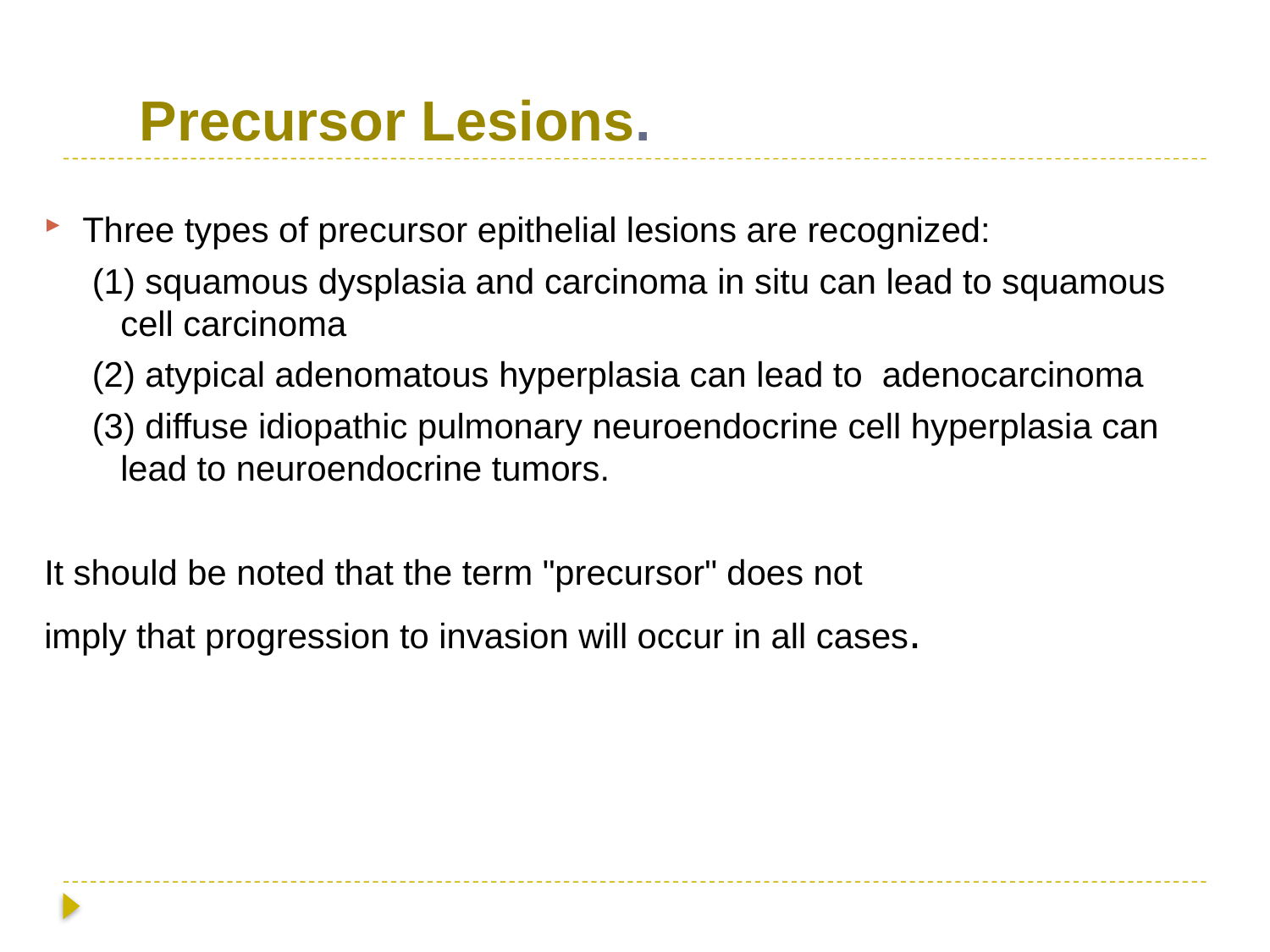

# Precursor Lesions.
Three types of precursor epithelial lesions are recognized:
 (1) squamous dysplasia and carcinoma in situ can lead to squamous cell carcinoma
 (2) atypical adenomatous hyperplasia can lead to  adenocarcinoma
 (3) diffuse idiopathic pulmonary neuroendocrine cell hyperplasia can lead to neuroendocrine tumors.

It should be noted that the term "precursor" does not
imply that progression to invasion will occur in all cases.